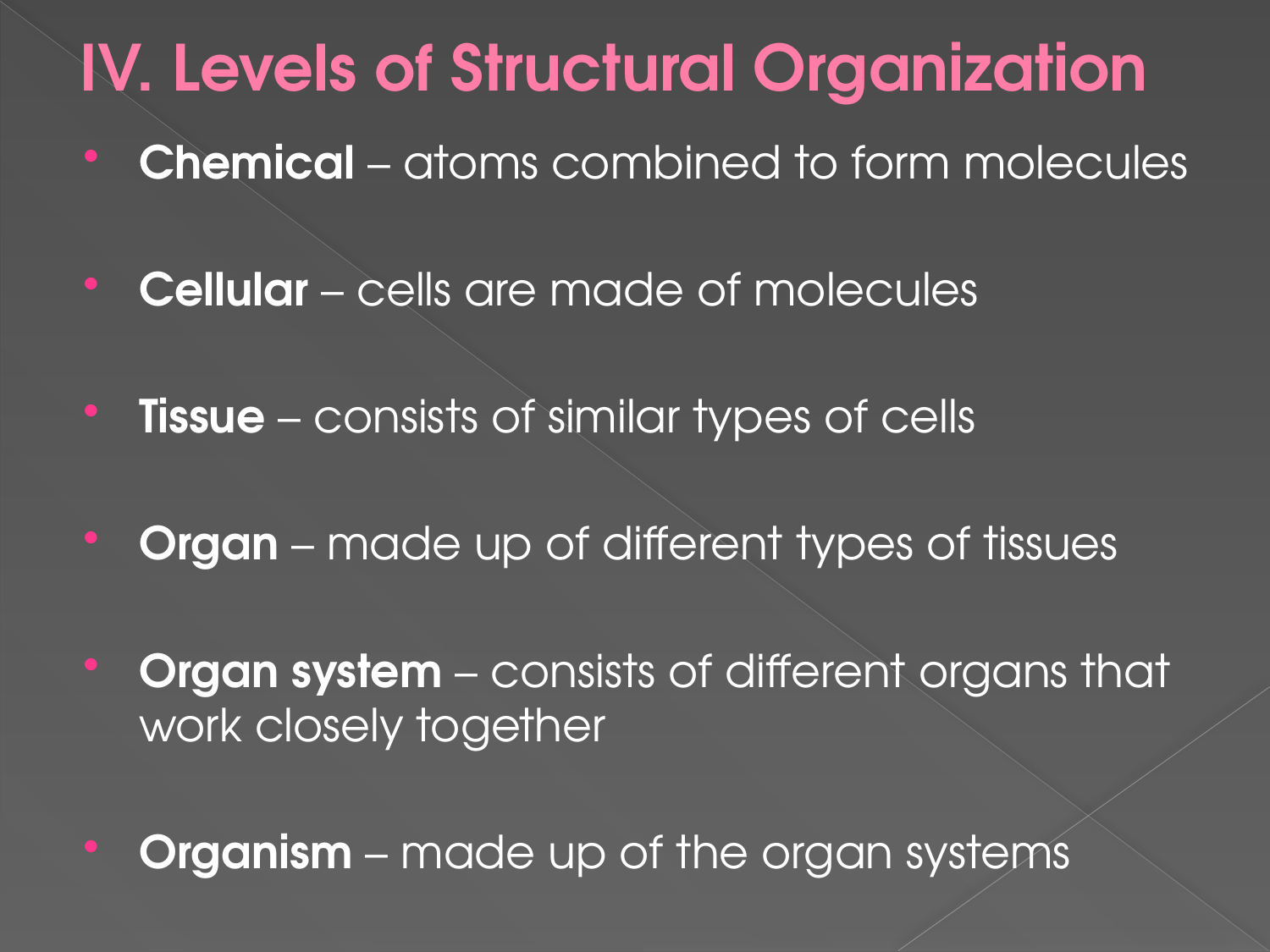

# IV. Levels of Structural Organization
Chemical – atoms combined to form molecules

Cellular – cells are made of molecules

Tissue – consists of similar types of cells

Organ – made up of different types of tissues

Organ system – consists of different organs that work closely together

Organism – made up of the organ systems